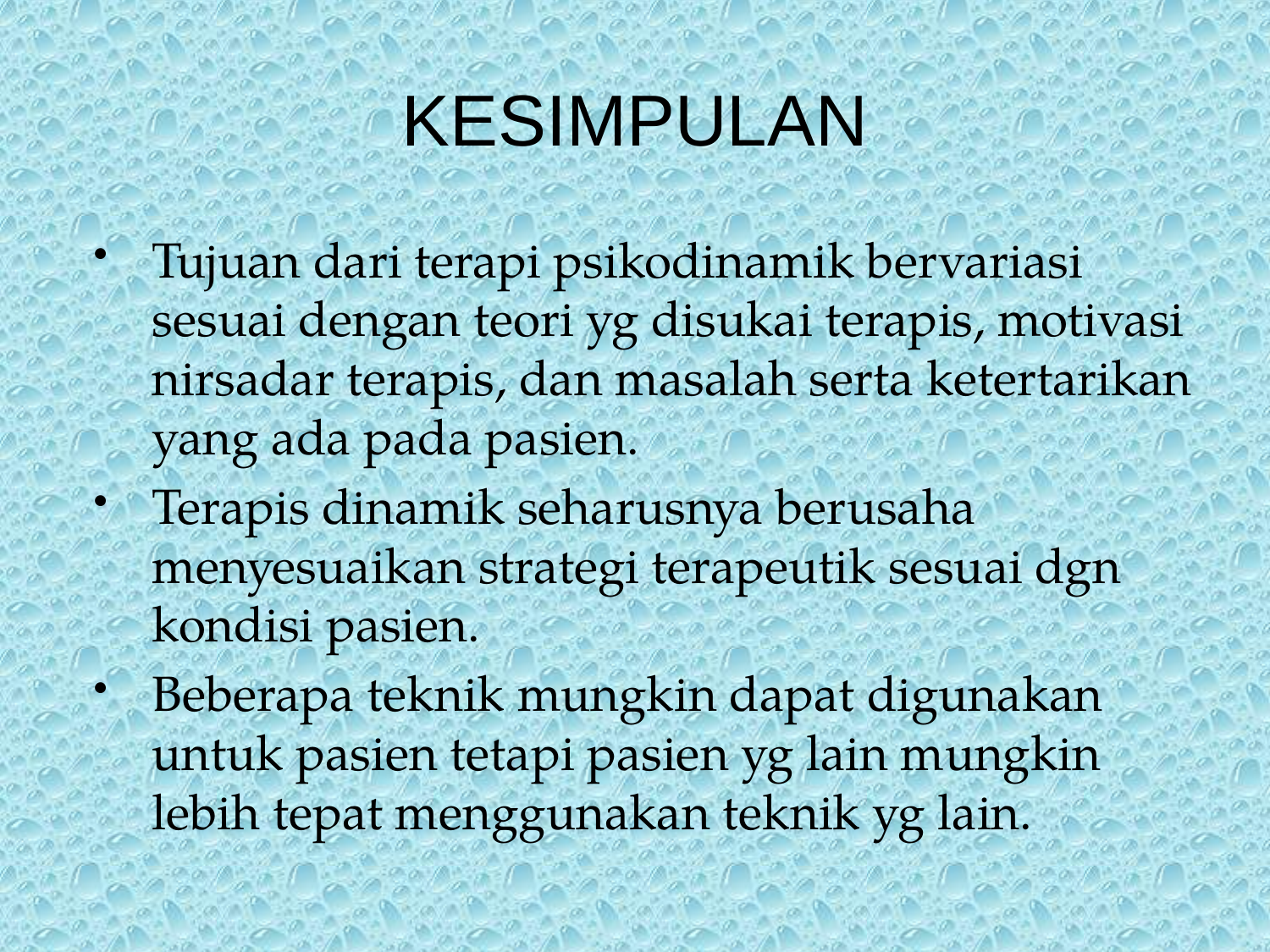

# KESIMPULAN
Tujuan dari terapi psikodinamik bervariasi sesuai dengan teori yg disukai terapis, motivasi nirsadar terapis, dan masalah serta ketertarikan yang ada pada pasien.
Terapis dinamik seharusnya berusaha menyesuaikan strategi terapeutik sesuai dgn kondisi pasien.
Beberapa teknik mungkin dapat digunakan untuk pasien tetapi pasien yg lain mungkin lebih tepat menggunakan teknik yg lain.